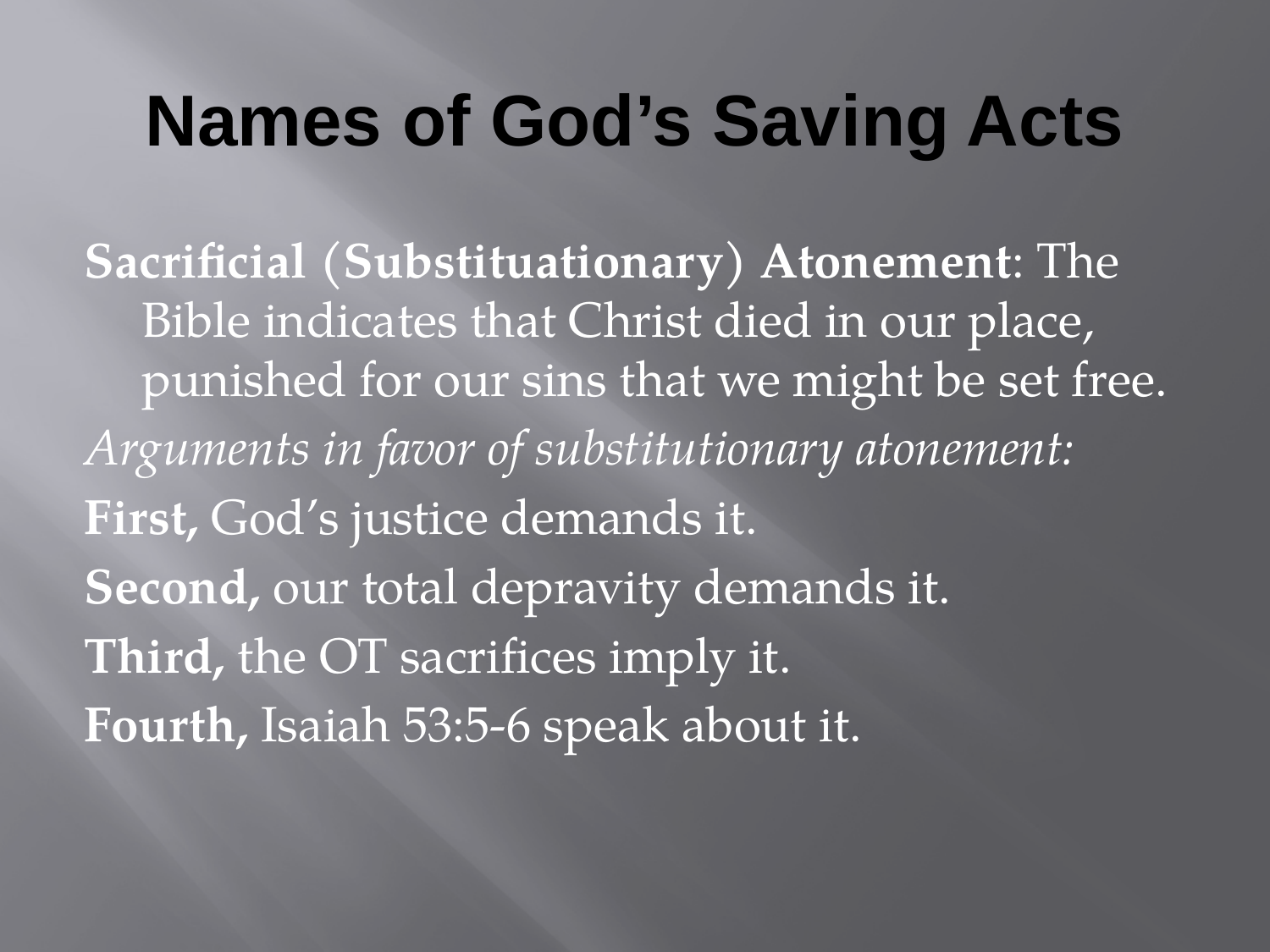

# Names of God’s Saving Acts
Sacrificial (Substituationary) Atonement: The Bible indicates that Christ died in our place, punished for our sins that we might be set free.
Arguments in favor of substitutionary atonement:
First, God’s justice demands it.
Second, our total depravity demands it.
Third, the OT sacrifices imply it.
Fourth, Isaiah 53:5-6 speak about it.